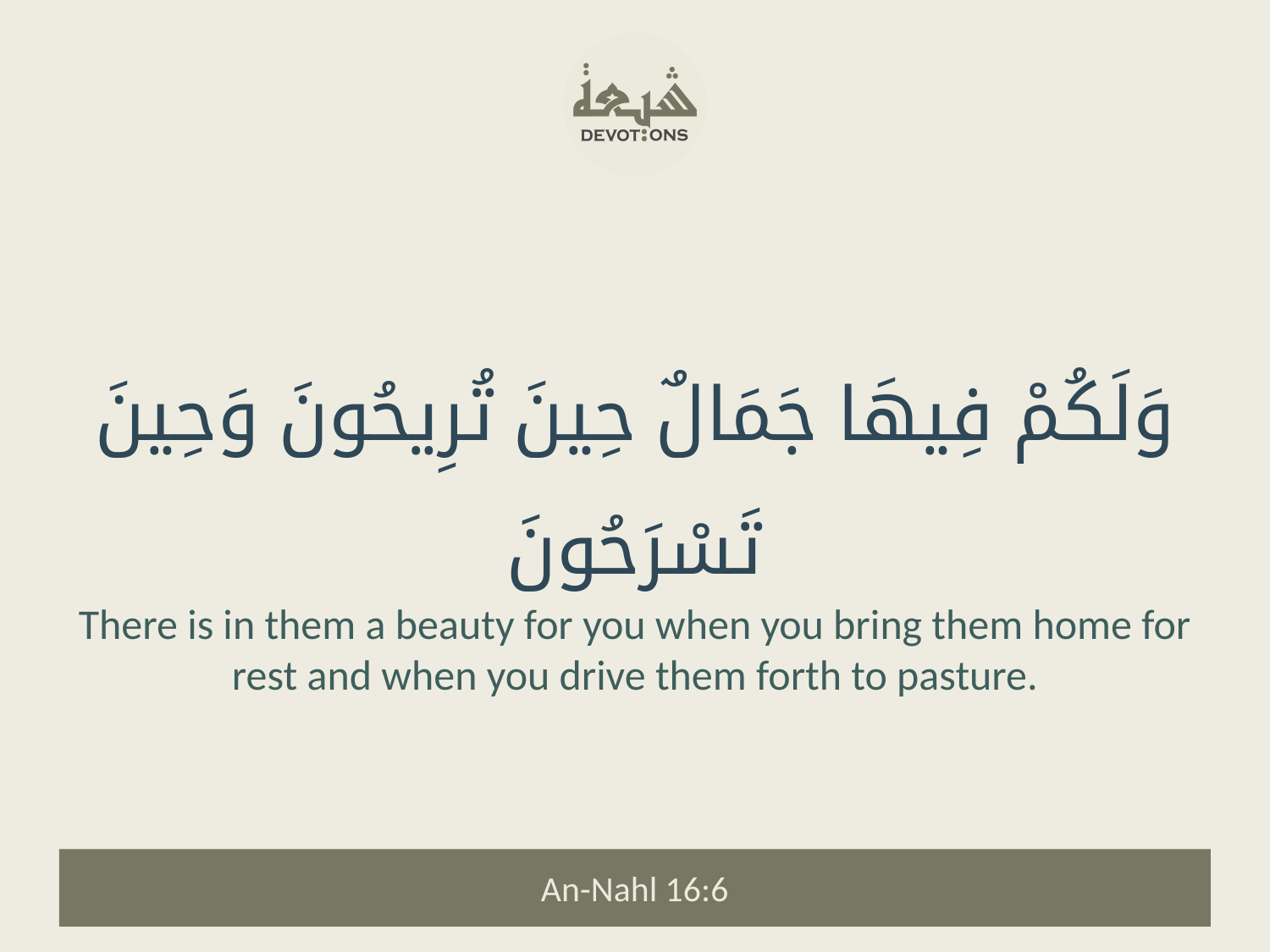

وَلَكُمْ فِيهَا جَمَالٌ حِينَ تُرِيحُونَ وَحِينَ تَسْرَحُونَ
There is in them a beauty for you when you bring them home for rest and when you drive them forth to pasture.
An-Nahl 16:6